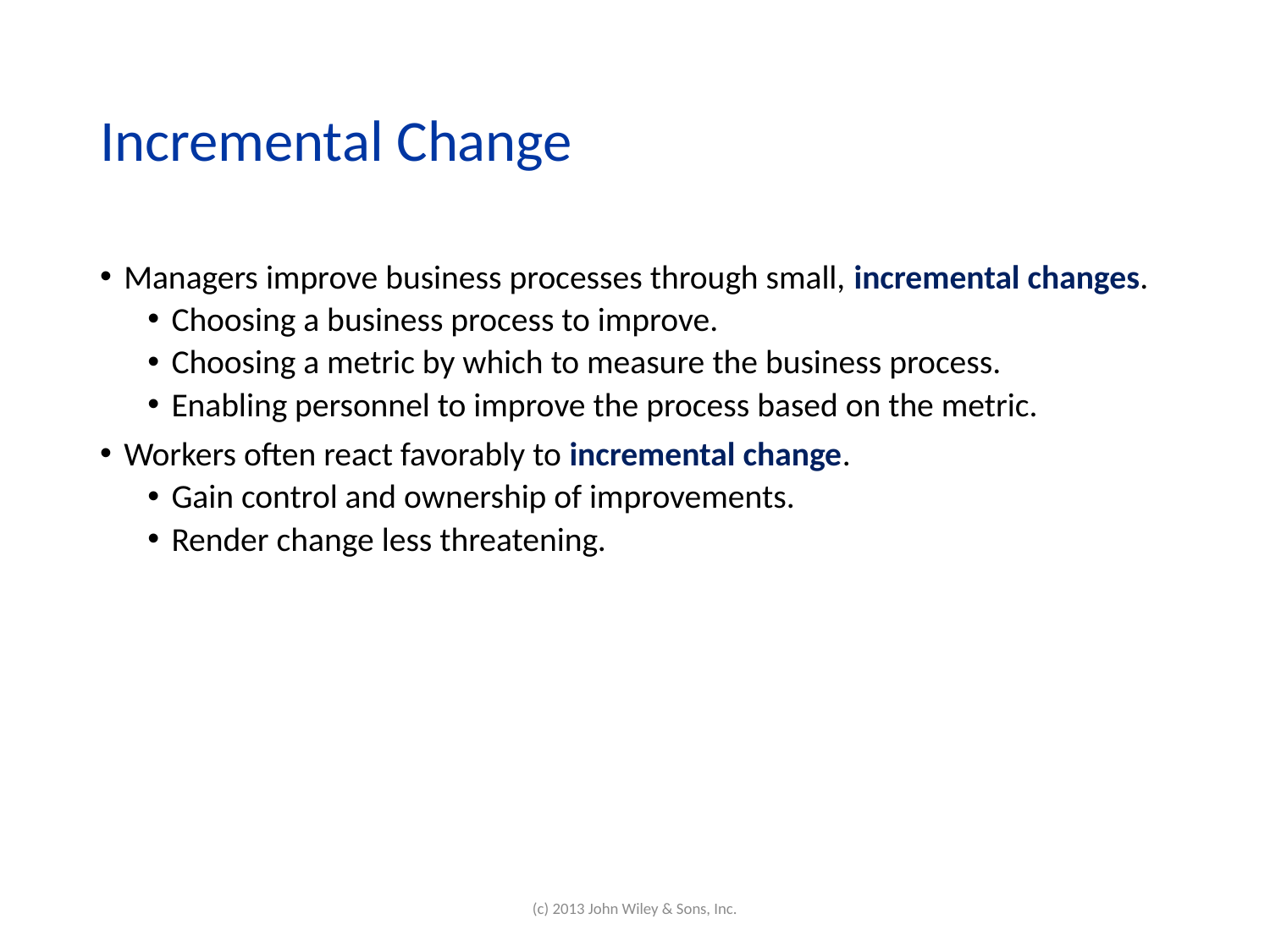

# Incremental Change
Managers improve business processes through small, incremental changes.
Choosing a business process to improve.
Choosing a metric by which to measure the business process.
Enabling personnel to improve the process based on the metric.
Workers often react favorably to incremental change.
Gain control and ownership of improvements.
Render change less threatening.
(c) 2013 John Wiley & Sons, Inc.